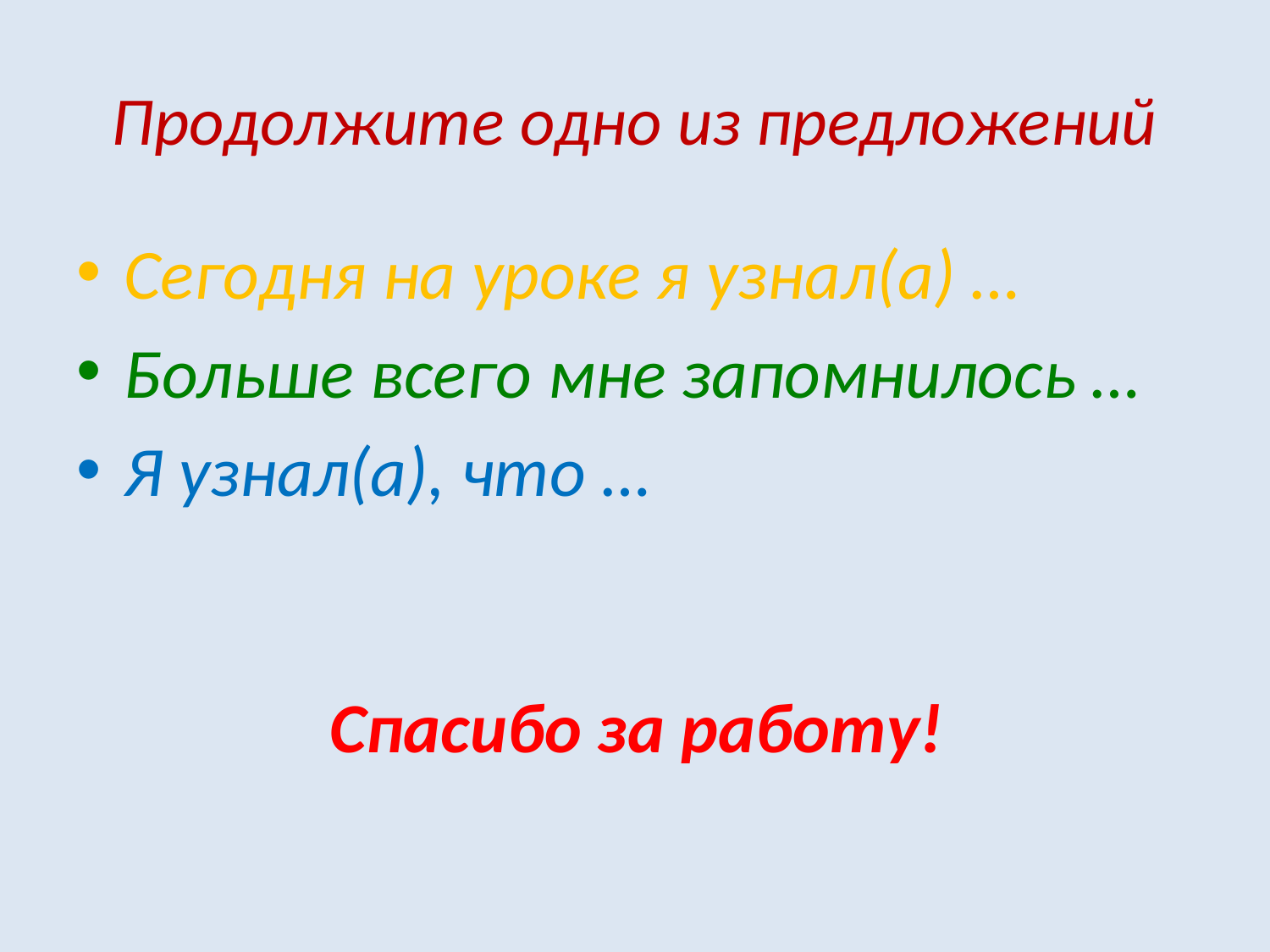

# Продолжите одно из предложений
Сегодня на уроке я узнал(а) …
Больше всего мне запомнилось …
Я узнал(а), что …
Спасибо за работу!